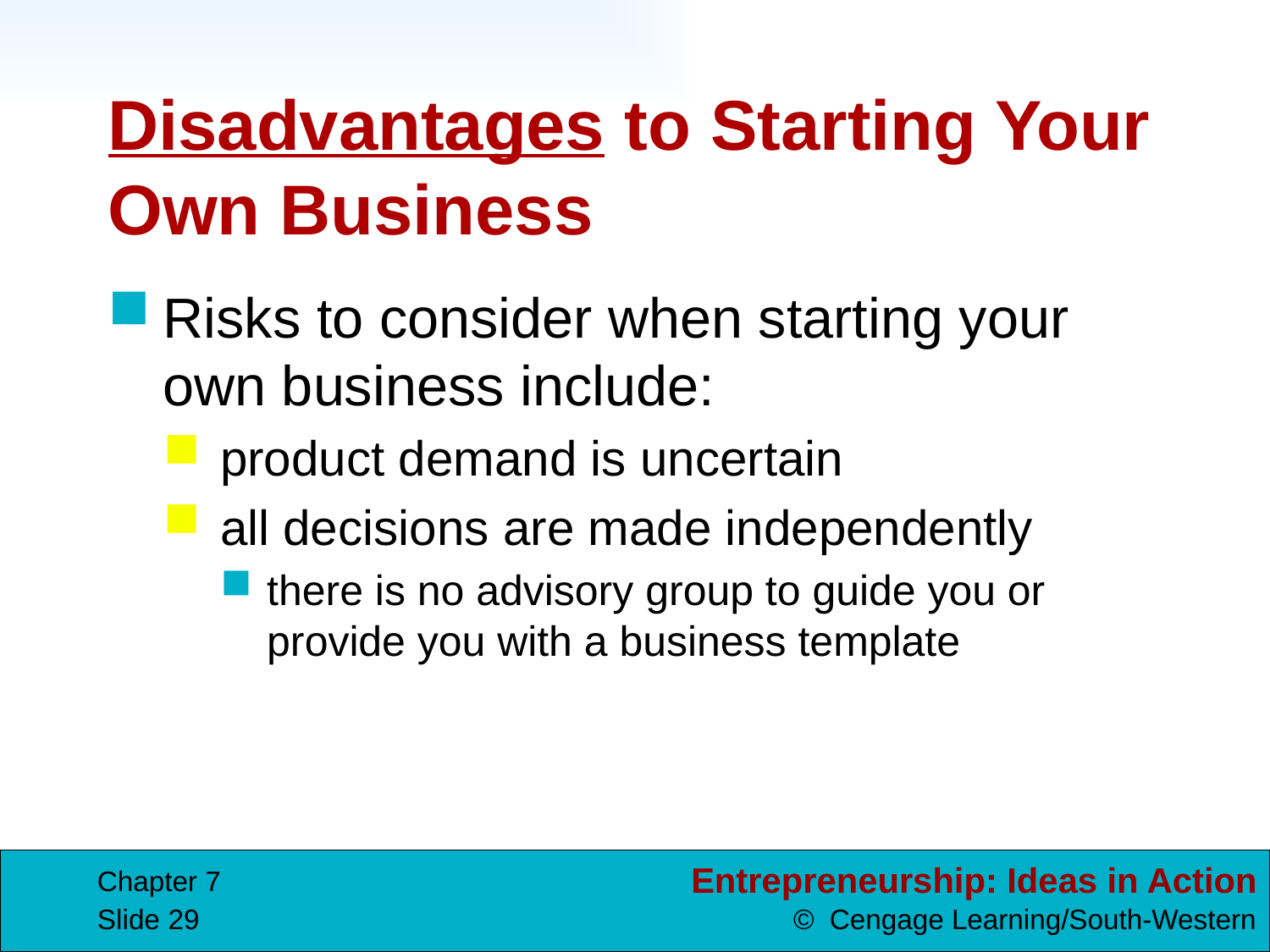

# Disadvantages to Starting Your Own Business
Risks to consider when starting your own business include:
product demand is uncertain
all decisions are made independently
there is no advisory group to guide you or provide you with a business template
Chapter 7
Slide 29